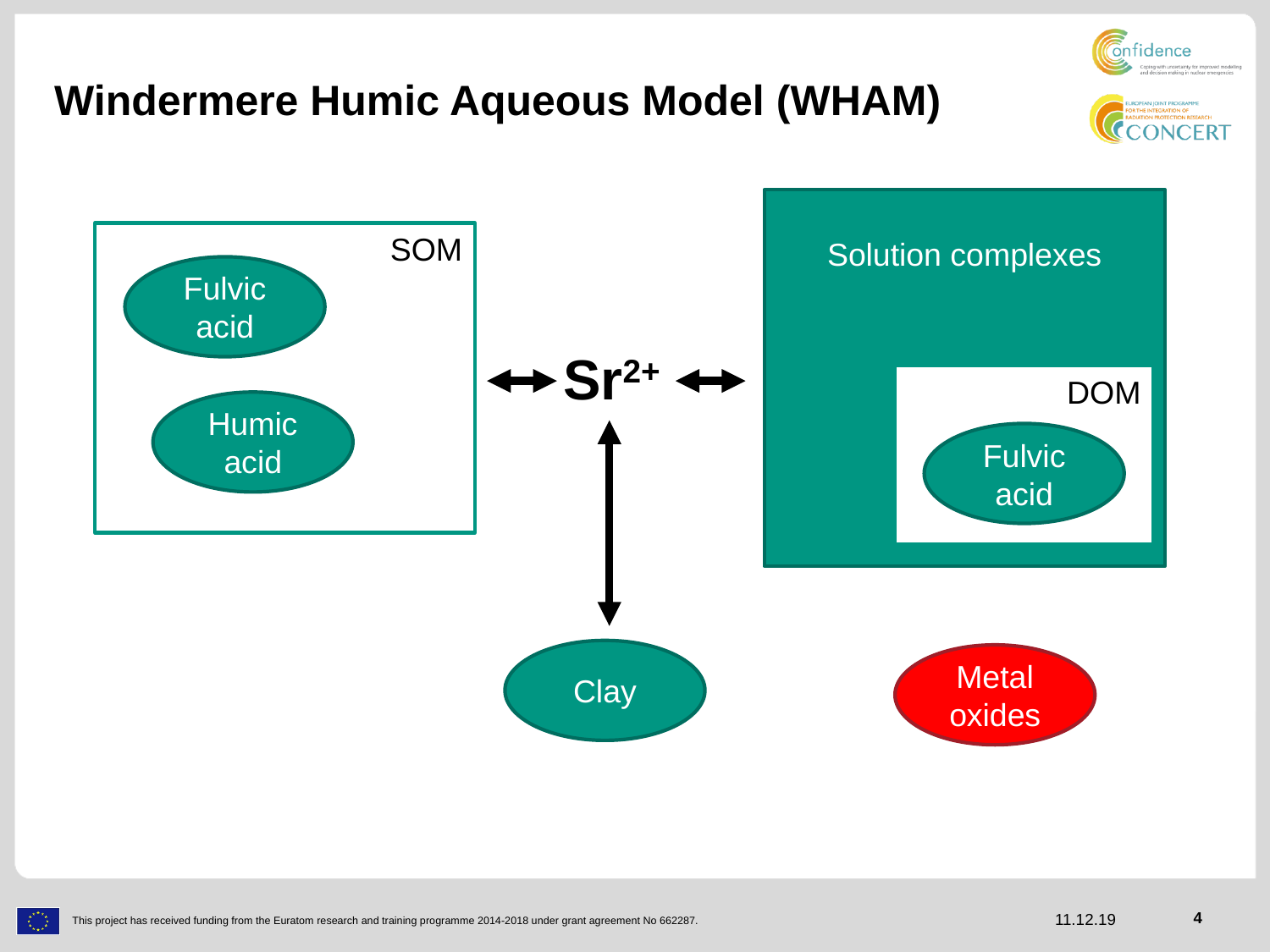

# Windermere Humic Aqueous Model (WHAM)

Solution complexes
DOM
Fulvic acid
SOM
Fulvic acid
Humic acid
Sr2+
Clay
Metal oxides